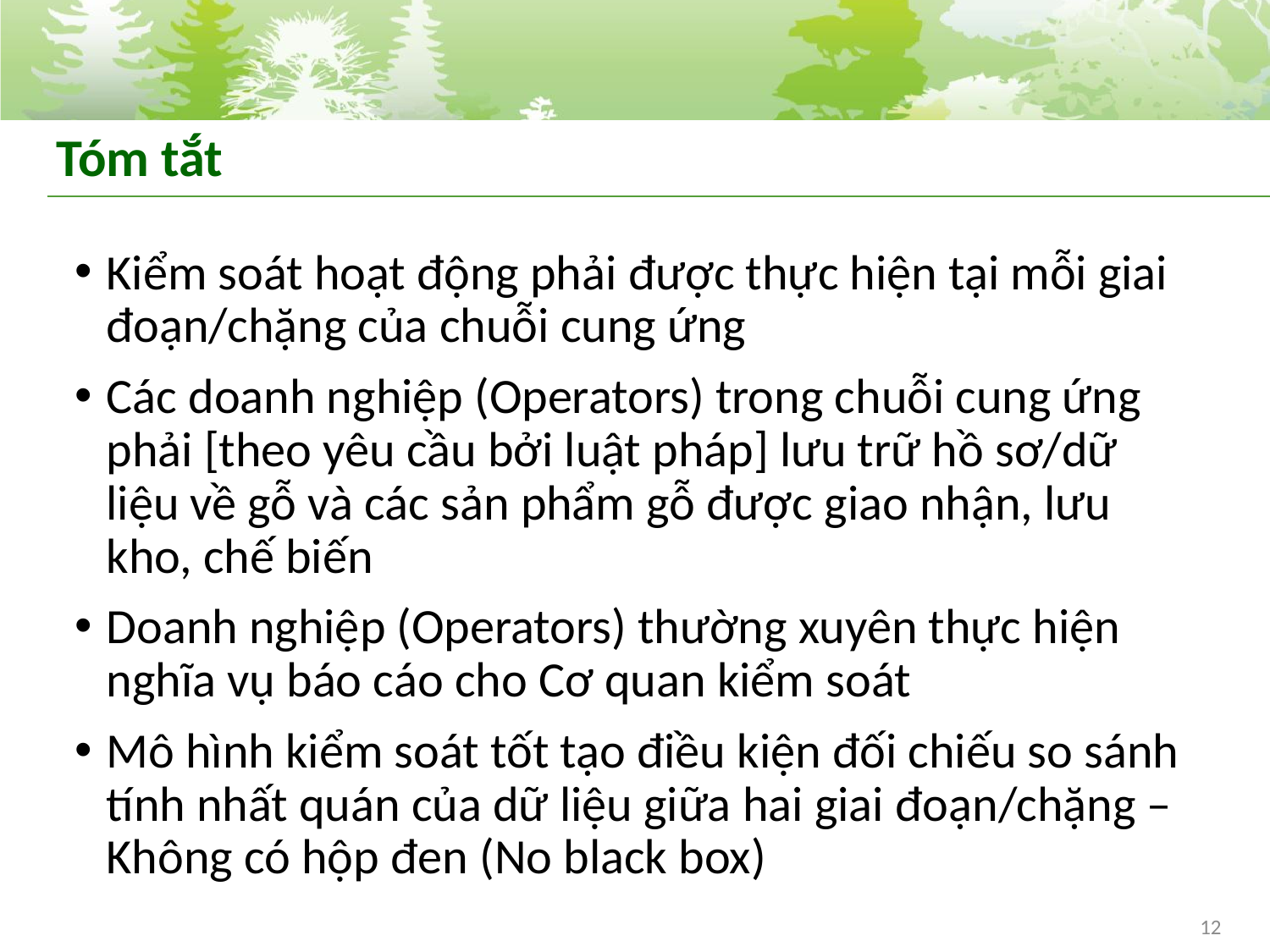

# Tóm tắt
Kiểm soát hoạt động phải được thực hiện tại mỗi giai đoạn/chặng của chuỗi cung ứng
Các doanh nghiệp (Operators) trong chuỗi cung ứng phải [theo yêu cầu bởi luật pháp] lưu trữ hồ sơ/dữ liệu về gỗ và các sản phẩm gỗ được giao nhận, lưu kho, chế biến
Doanh nghiệp (Operators) thường xuyên thực hiện nghĩa vụ báo cáo cho Cơ quan kiểm soát
Mô hình kiểm soát tốt tạo điều kiện đối chiếu so sánh tính nhất quán của dữ liệu giữa hai giai đoạn/chặng – Không có hộp đen (No black box)

12